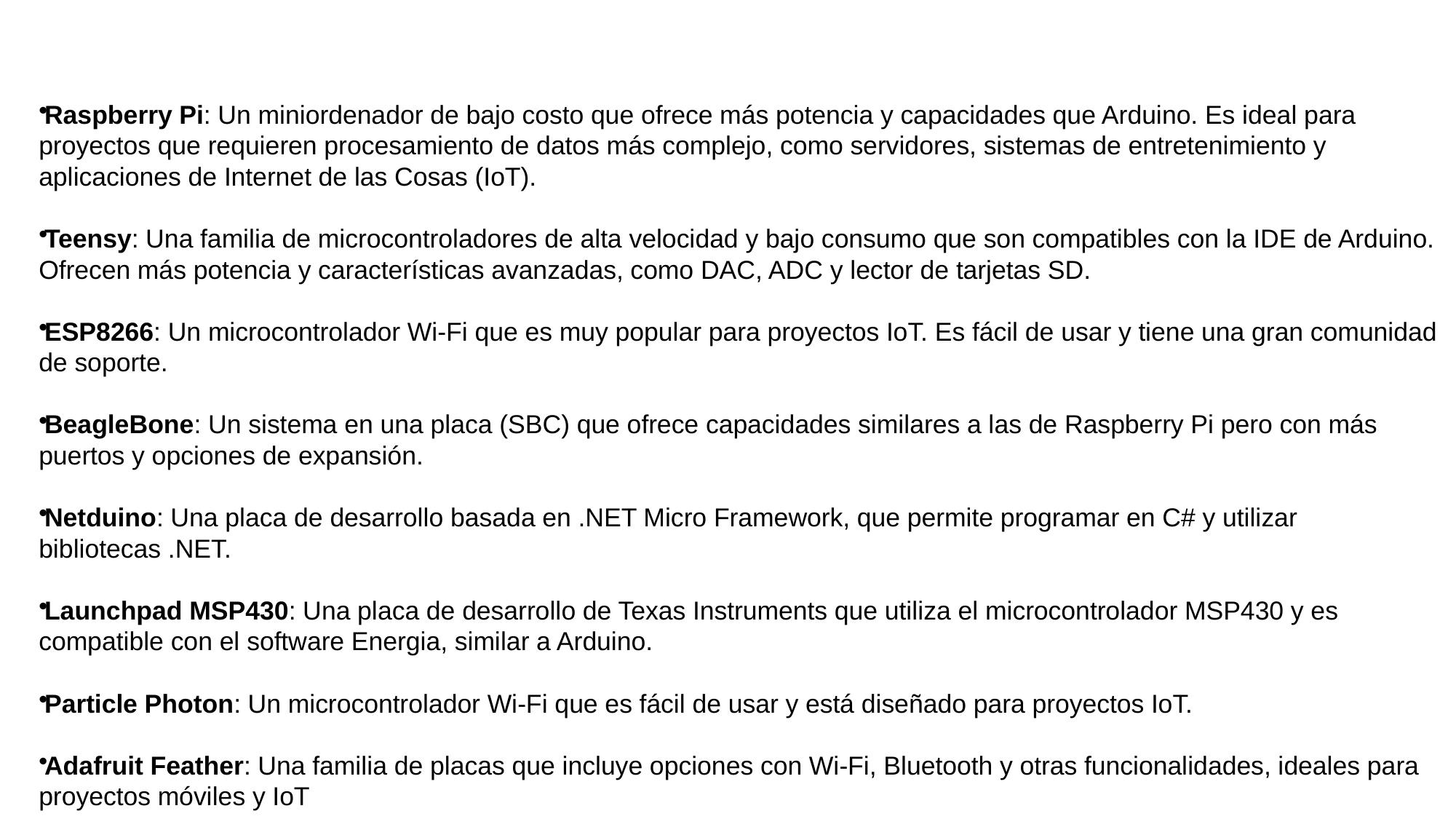

Raspberry Pi: Un miniordenador de bajo costo que ofrece más potencia y capacidades que Arduino. Es ideal para proyectos que requieren procesamiento de datos más complejo, como servidores, sistemas de entretenimiento y aplicaciones de Internet de las Cosas (IoT).

Teensy: Una familia de microcontroladores de alta velocidad y bajo consumo que son compatibles con la IDE de Arduino. Ofrecen más potencia y características avanzadas, como DAC, ADC y lector de tarjetas SD.

ESP8266: Un microcontrolador Wi-Fi que es muy popular para proyectos IoT. Es fácil de usar y tiene una gran comunidad de soporte.

BeagleBone: Un sistema en una placa (SBC) que ofrece capacidades similares a las de Raspberry Pi pero con más puertos y opciones de expansión.

Netduino: Una placa de desarrollo basada en .NET Micro Framework, que permite programar en C# y utilizar bibliotecas .NET.

Launchpad MSP430: Una placa de desarrollo de Texas Instruments que utiliza el microcontrolador MSP430 y es compatible con el software Energia, similar a Arduino.

Particle Photon: Un microcontrolador Wi-Fi que es fácil de usar y está diseñado para proyectos IoT.

Adafruit Feather: Una familia de placas que incluye opciones con Wi-Fi, Bluetooth y otras funcionalidades, ideales para proyectos móviles y IoT